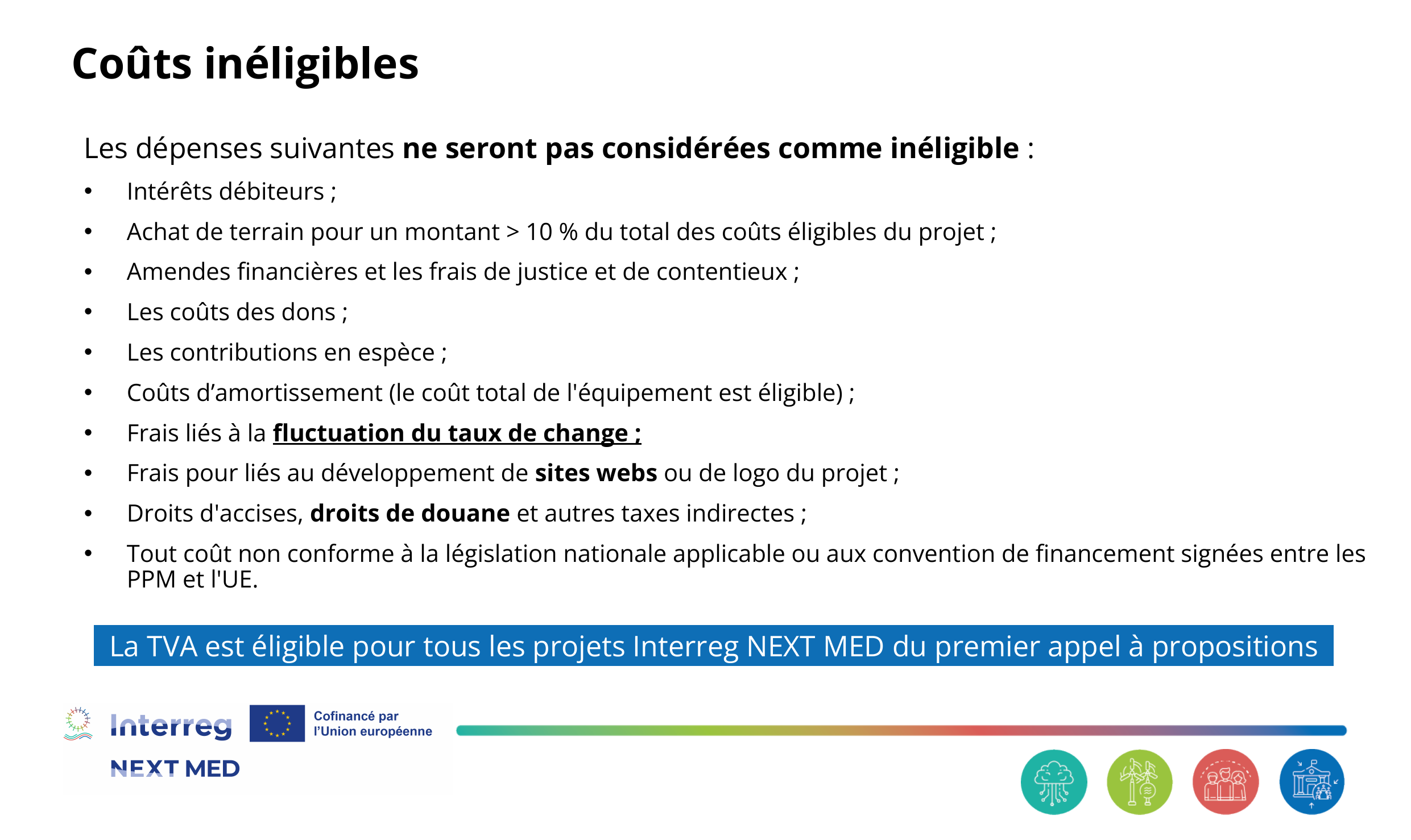

Coûts inéligibles
Les dépenses suivantes ne seront pas considérées comme inéligible :
Intérêts débiteurs ;
Achat de terrain pour un montant > 10 % du total des coûts éligibles du projet ;
Amendes financières et les frais de justice et de contentieux ;
Les coûts des dons ;
Les contributions en espèce ;
Coûts d’amortissement (le coût total de l'équipement est éligible) ;
Frais liés à la fluctuation du taux de change ;
Frais pour liés au développement de sites webs ou de logo du projet ;
Droits d'accises, droits de douane et autres taxes indirectes ;
Tout coût non conforme à la législation nationale applicable ou aux convention de financement signées entre les PPM et l'UE.

La TVA est éligible pour tous les projets Interreg NEXT MED du premier appel à propositions